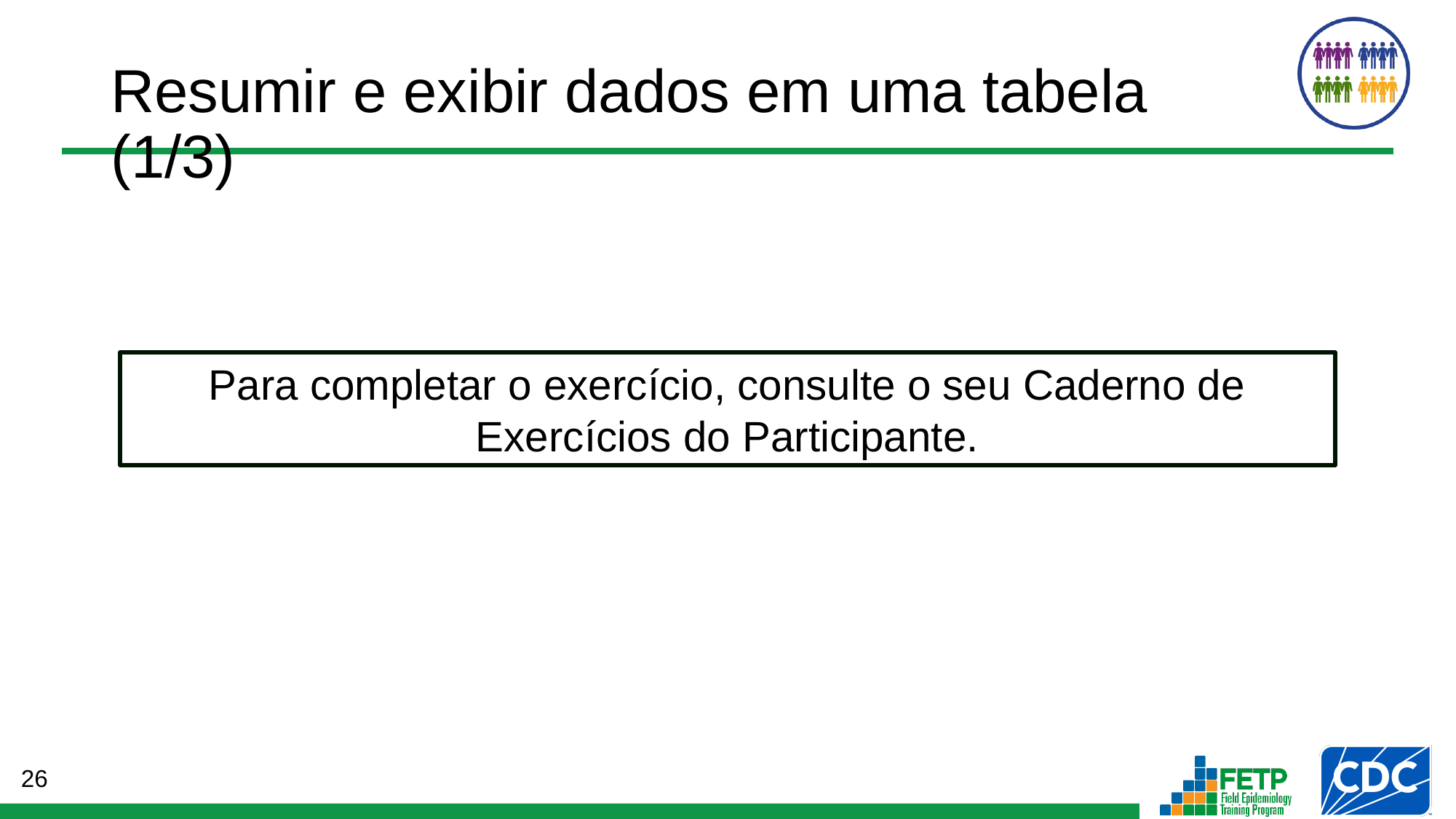

# Resumir e exibir dados em uma tabela (1/3)